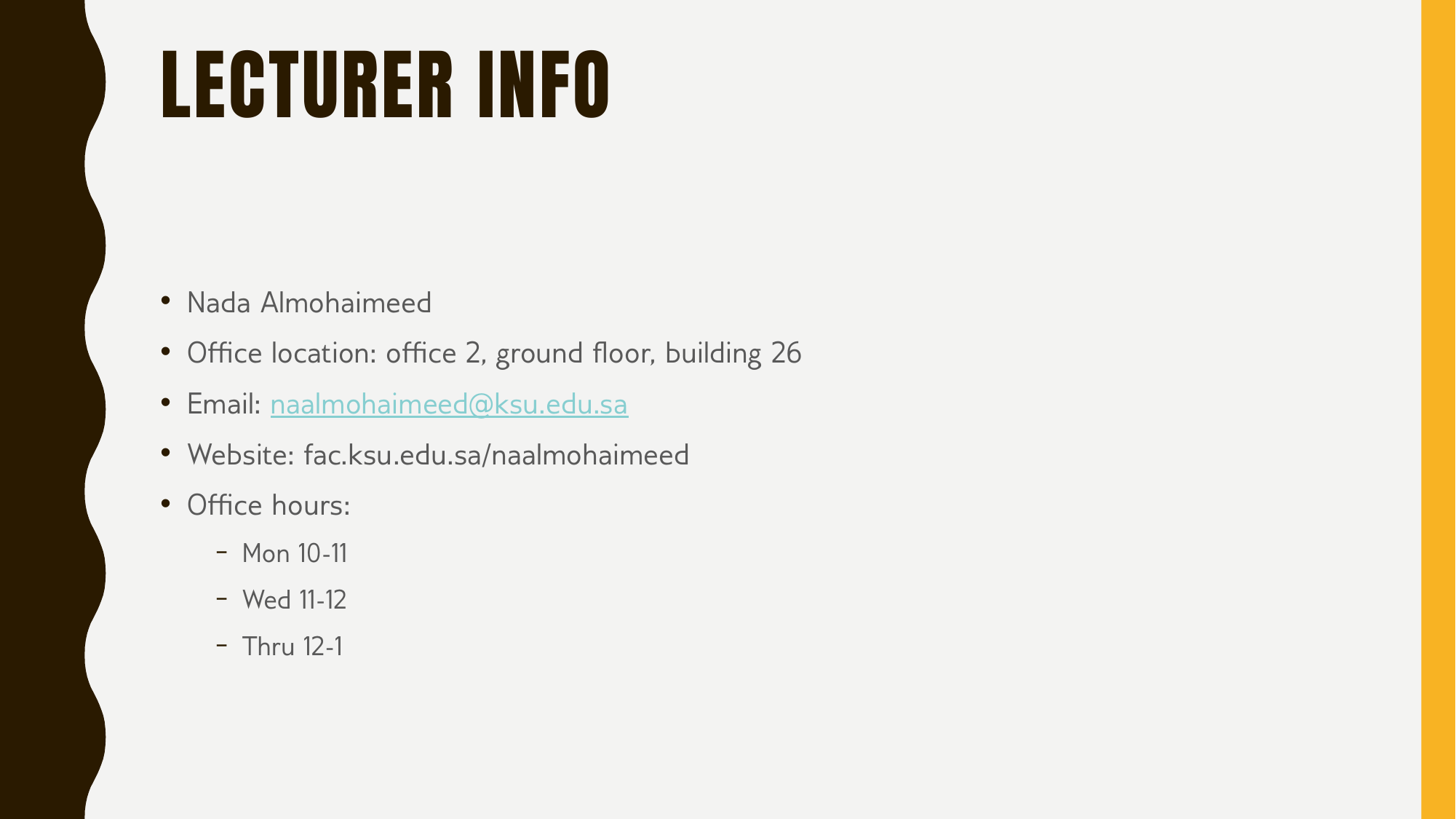

# Lecturer info
Nada Almohaimeed
Office location: office 2, ground floor, building 26
Email: naalmohaimeed@ksu.edu.sa
Website: fac.ksu.edu.sa/naalmohaimeed
Office hours:
Mon 10-11
Wed 11-12
Thru 12-1